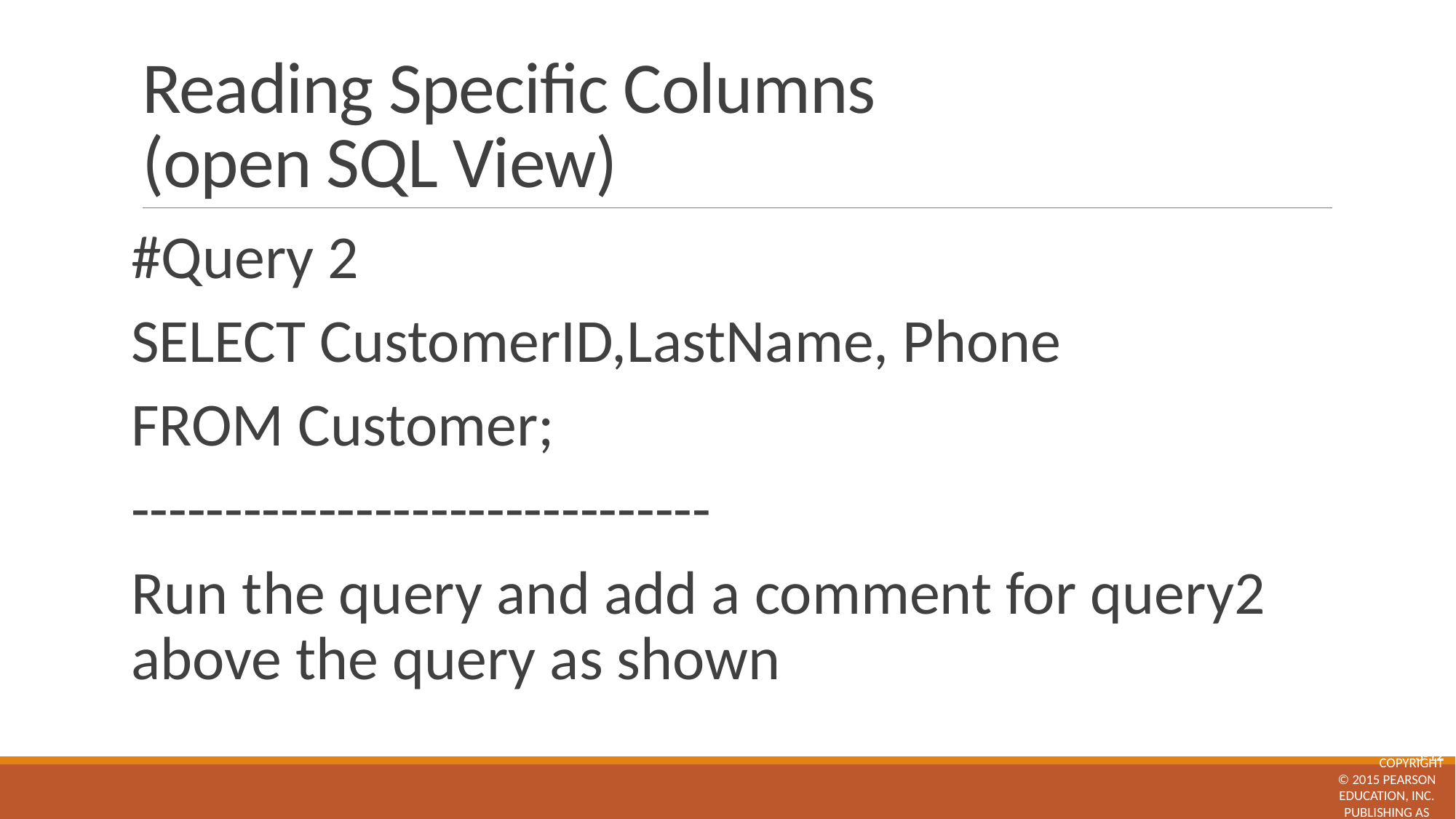

# Reading Specific Columns (open SQL View)
#Query 2
SELECT CustomerID,LastName, Phone
FROM Customer;
-------------------------------
Run the query and add a comment for query2 above the query as shown

KROENKE and AUER - DATABASE CONCEPTS (7th Edition)                                                                           Copyright © 2015 Pearson Education, Inc. Publishing as Prentice Hall
3-12